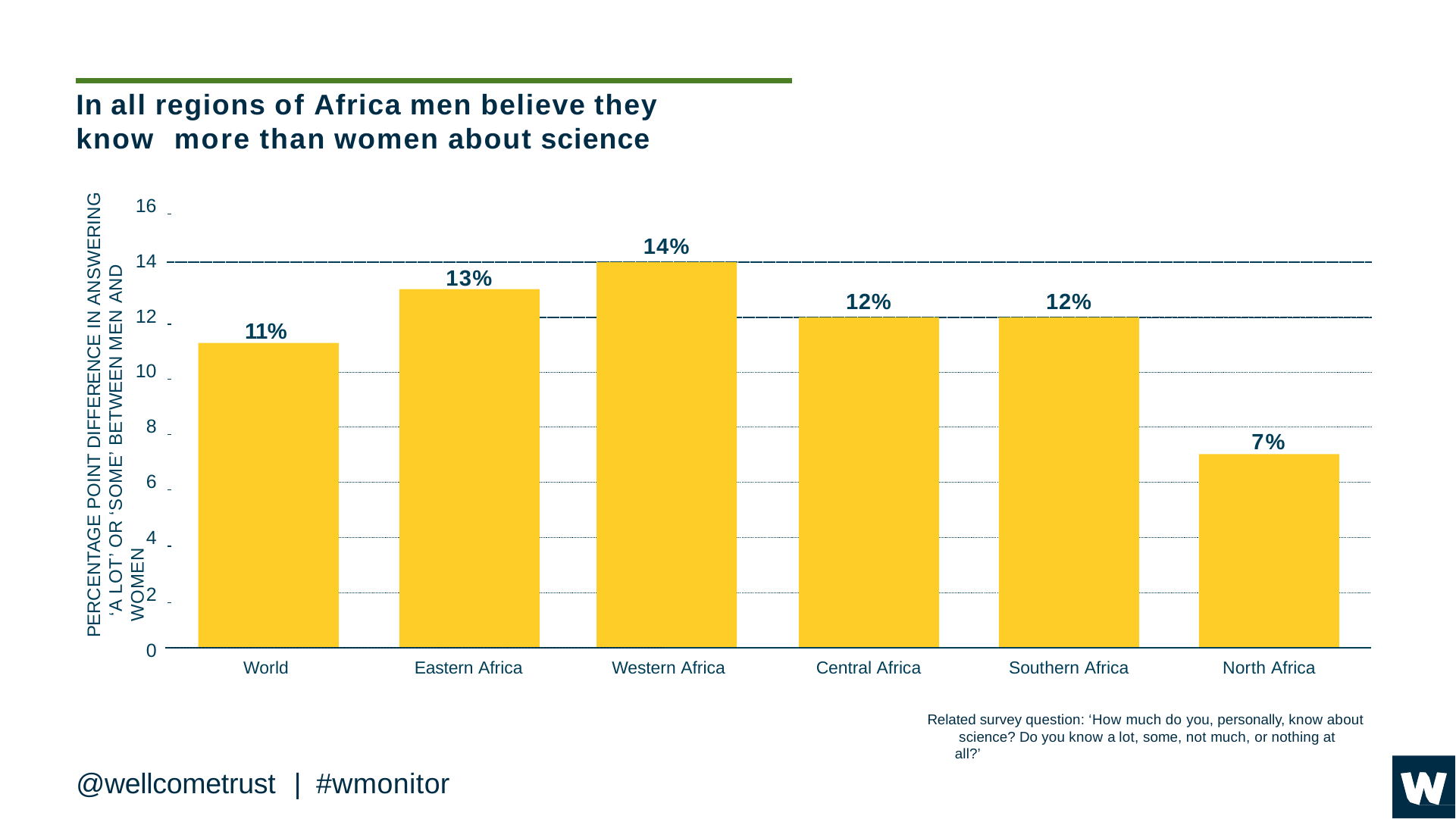

# In all regions of Africa men believe they know  more than women about science
PERCENTAGE POINT DIFFERENCE IN ANSWERING  ‘A LOT’ OR ‘SOME’ BETWEEN MEN AND WOMEN
16
14%
14

13%

12%
12%

12
11%

10

8
7%

6

4

2

0

World
Eastern Africa
Western Africa
Central Africa
Southern Africa
North Africa
Related survey question: ‘How much do you, personally, know about  science? Do you know a lot, some, not much, or nothing at all?’
@wellcometrust	|	#wmonitor